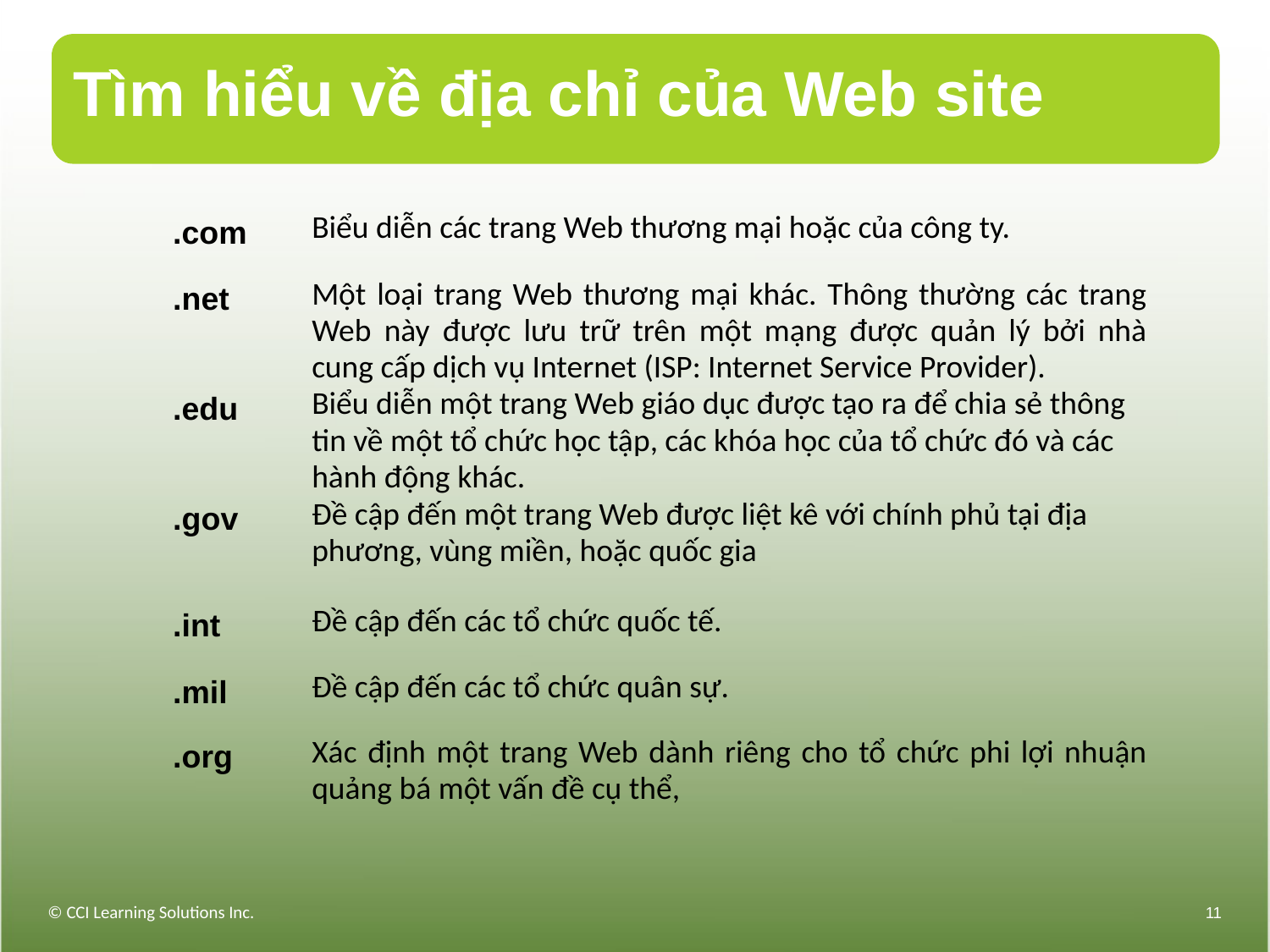

# Tìm hiểu về địa chỉ của Web site
| .com | Biểu diễn các trang Web thương mại hoặc của công ty. |
| --- | --- |
| .net | Một loại trang Web thương mại khác. Thông thường các trang Web này được lưu trữ trên một mạng được quản lý bởi nhà cung cấp dịch vụ Internet (ISP: Internet Service Provider). |
| .edu | Biểu diễn một trang Web giáo dục được tạo ra để chia sẻ thông tin về một tổ chức học tập, các khóa học của tổ chức đó và các hành động khác. |
| .gov | Đề cập đến một trang Web được liệt kê với chính phủ tại địa phương, vùng miền, hoặc quốc gia |
| .int | Đề cập đến các tổ chức quốc tế. |
| .mil | Đề cập đến các tổ chức quân sự. |
| .org | Xác định một trang Web dành riêng cho tổ chức phi lợi nhuận quảng bá một vấn đề cụ thể, |
© CCI Learning Solutions Inc.
11